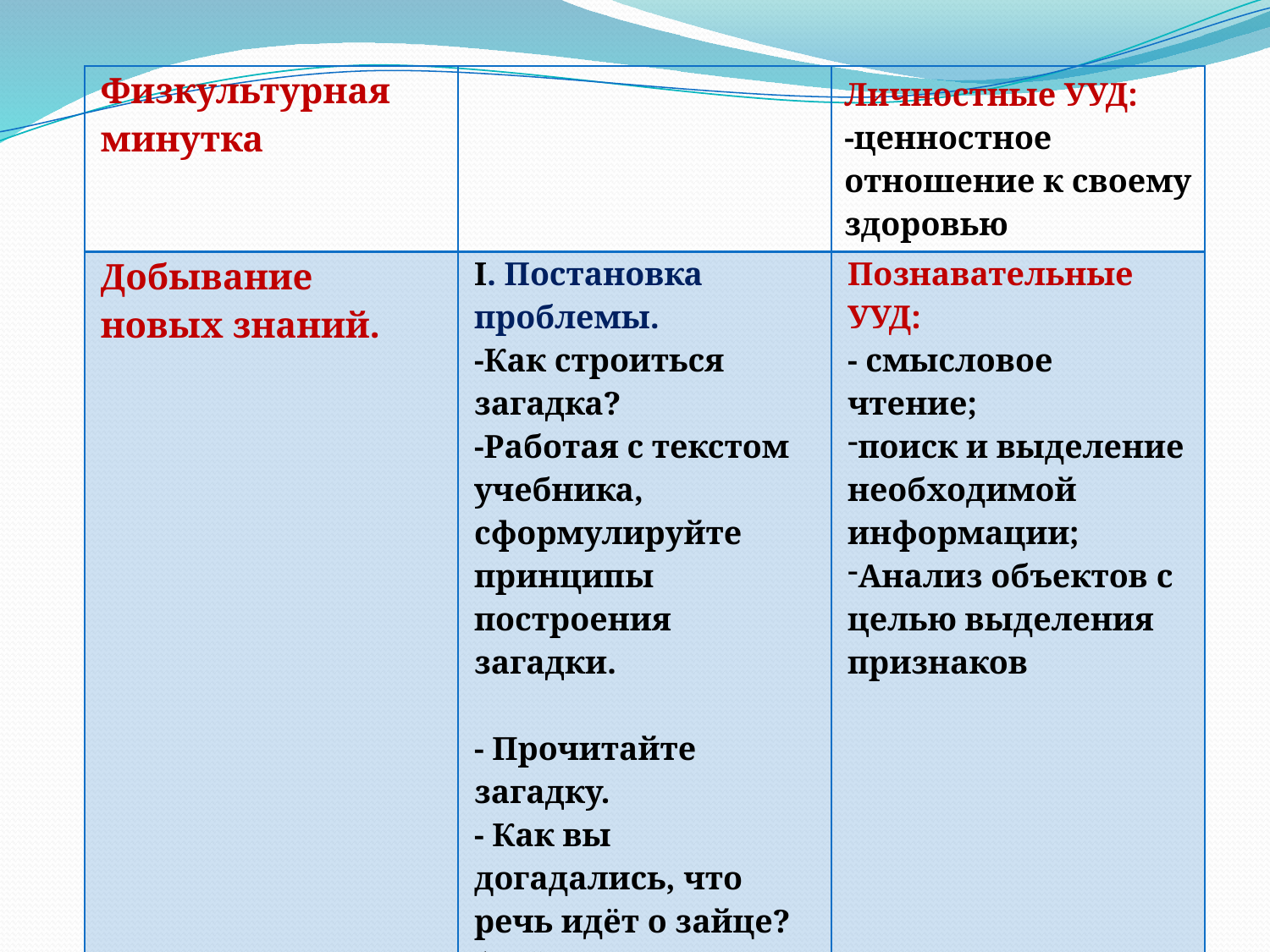

| Физкультурная минутка |  | Личностные УУД: -ценностное отношение к своему здоровью |
| --- | --- | --- |
| Добывание новых знаний. | I. Постановка проблемы. -Как строиться загадка? -Работая с текстом учебника, сформулируйте принципы построения загадки. - Прочитайте загадку. - Как вы догадались, что речь идёт о зайце? (Даётся описание: размер, цвет и характерные действия зайца.) | Познавательные УУД: - смысловое чтение; поиск и выделение необходимой информации; Анализ объектов с целью выделения признаков |